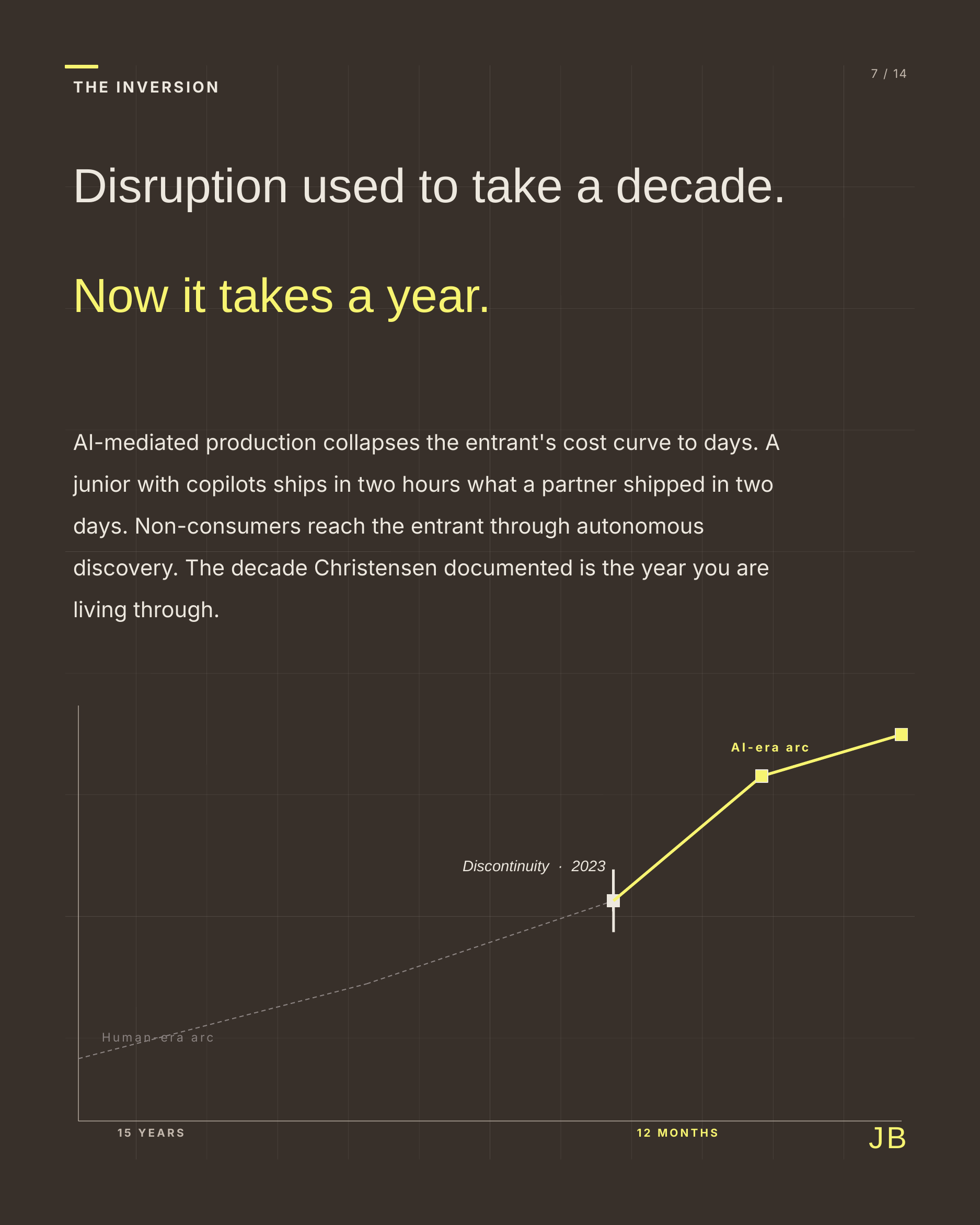

7 / 14

THE INVERSION
Disruption used to take a decade.

Now it takes a year.

AI-mediated production collapses the entrant's cost curve to days. A junior with copilots ships in two hours what a partner shipped in two days. Non-consumers reach the entrant through autonomous discovery. The decade Christensen documented is the year you are living through.

AI-era arc

Discontinuity  ·  2023

Human-era arc

JB

15 YEARS
12 MONTHS